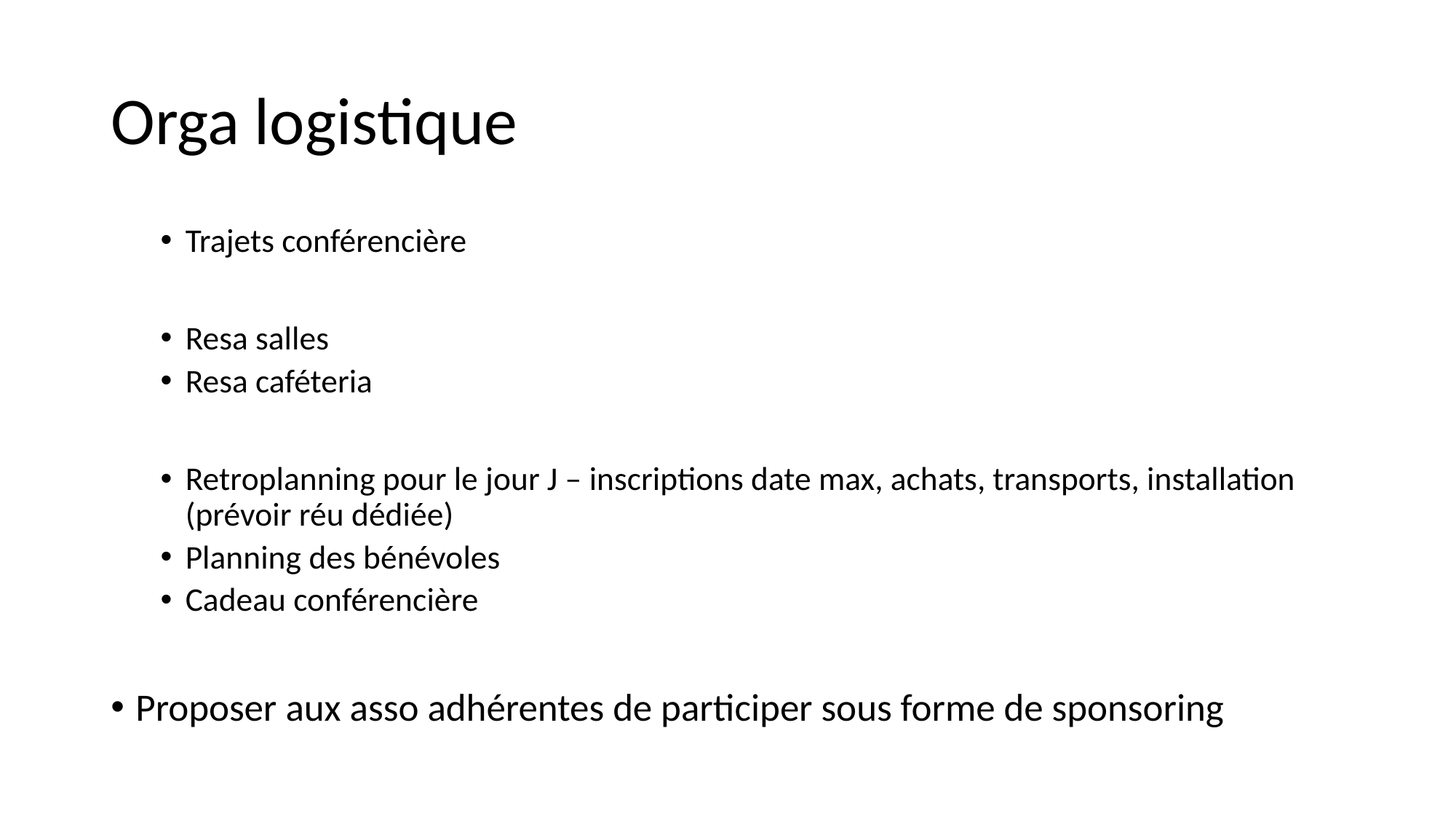

# Orga logistique
Trajets conférencière

Resa salles
Resa caféteria

Retroplanning pour le jour J – inscriptions date max, achats, transports, installation (prévoir réu dédiée)
Planning des bénévoles
Cadeau conférencière

Proposer aux asso adhérentes de participer sous forme de sponsoring